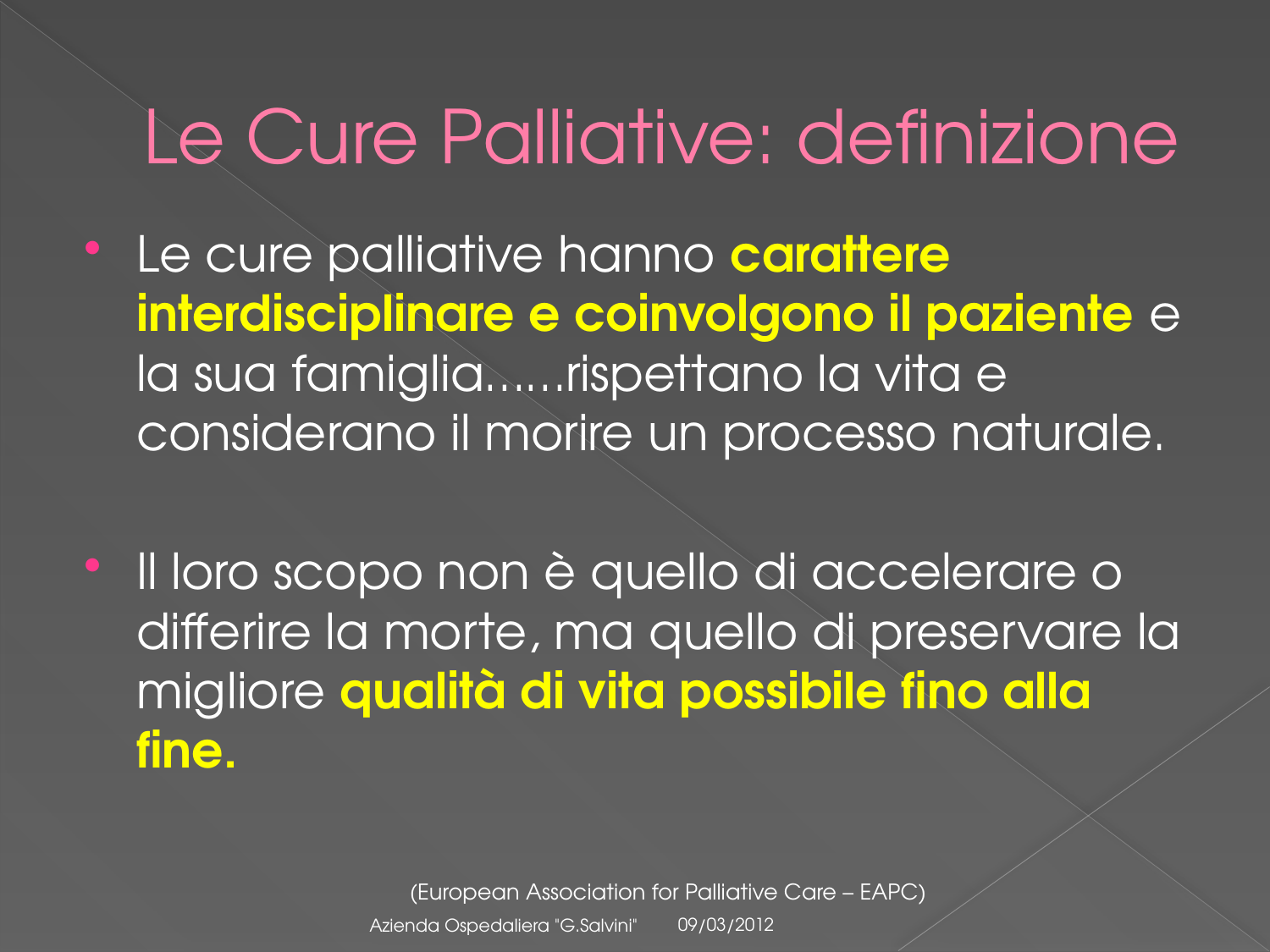

# Le Cure Palliative: definizione
Le cure palliative hanno carattere interdisciplinare e coinvolgono il paziente e la sua famiglia……rispettano la vita e considerano il morire un processo naturale.

Il loro scopo non è quello di accelerare o differire la morte, ma quello di preservare la migliore qualità di vita possibile fino alla fine.

			(European Association for Palliative Care – EAPC)
09/03/2012
Azienda Ospedaliera "G.Salvini"